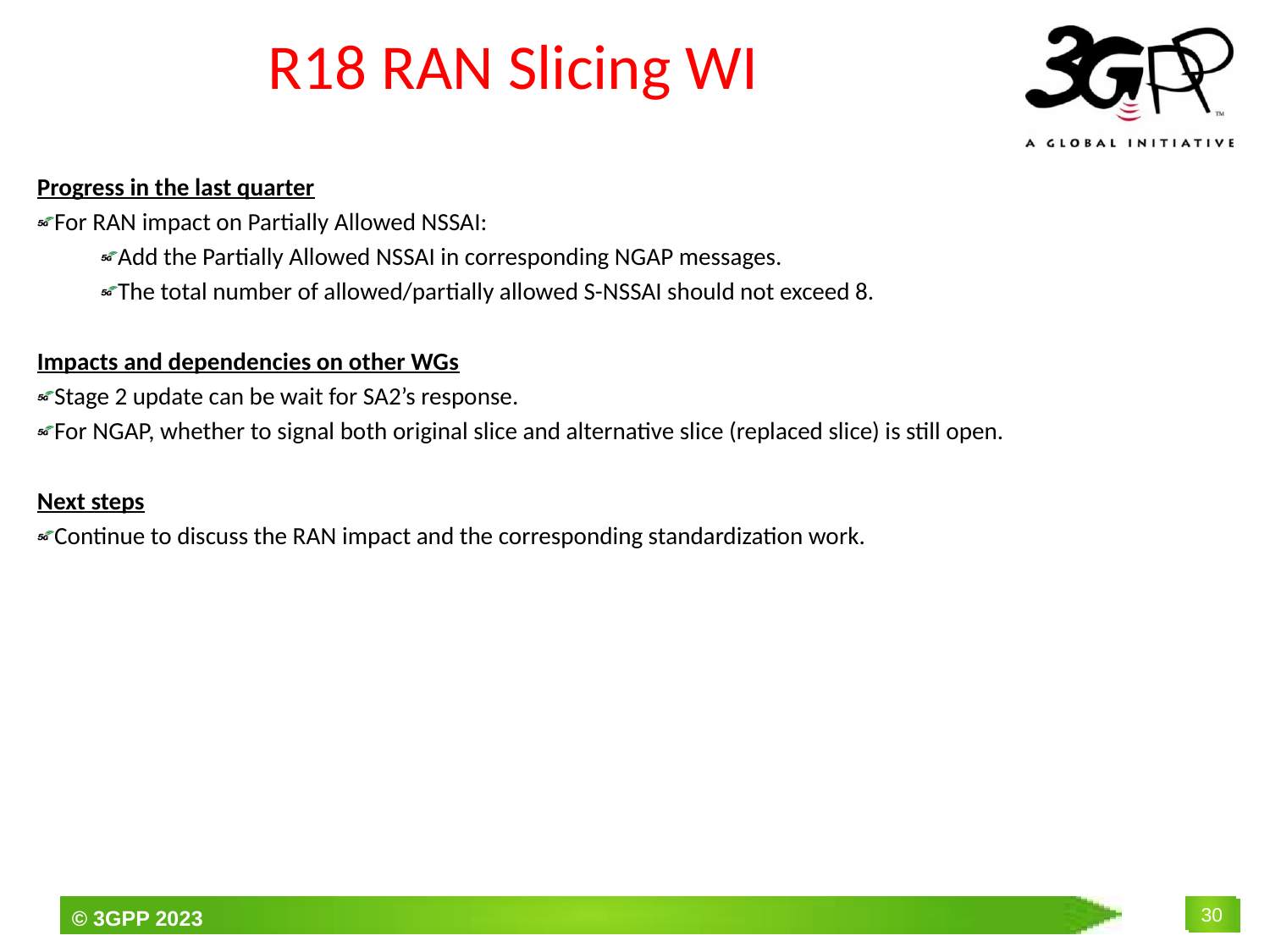

# R18 RAN Slicing WI
Progress in the last quarter
For RAN impact on Partially Allowed NSSAI:
Add the Partially Allowed NSSAI in corresponding NGAP messages.
The total number of allowed/partially allowed S-NSSAI should not exceed 8.

Impacts and dependencies on other WGs
Stage 2 update can be wait for SA2’s response.
For NGAP, whether to signal both original slice and alternative slice (replaced slice) is still open.

Next steps
Continue to discuss the RAN impact and the corresponding standardization work.

30